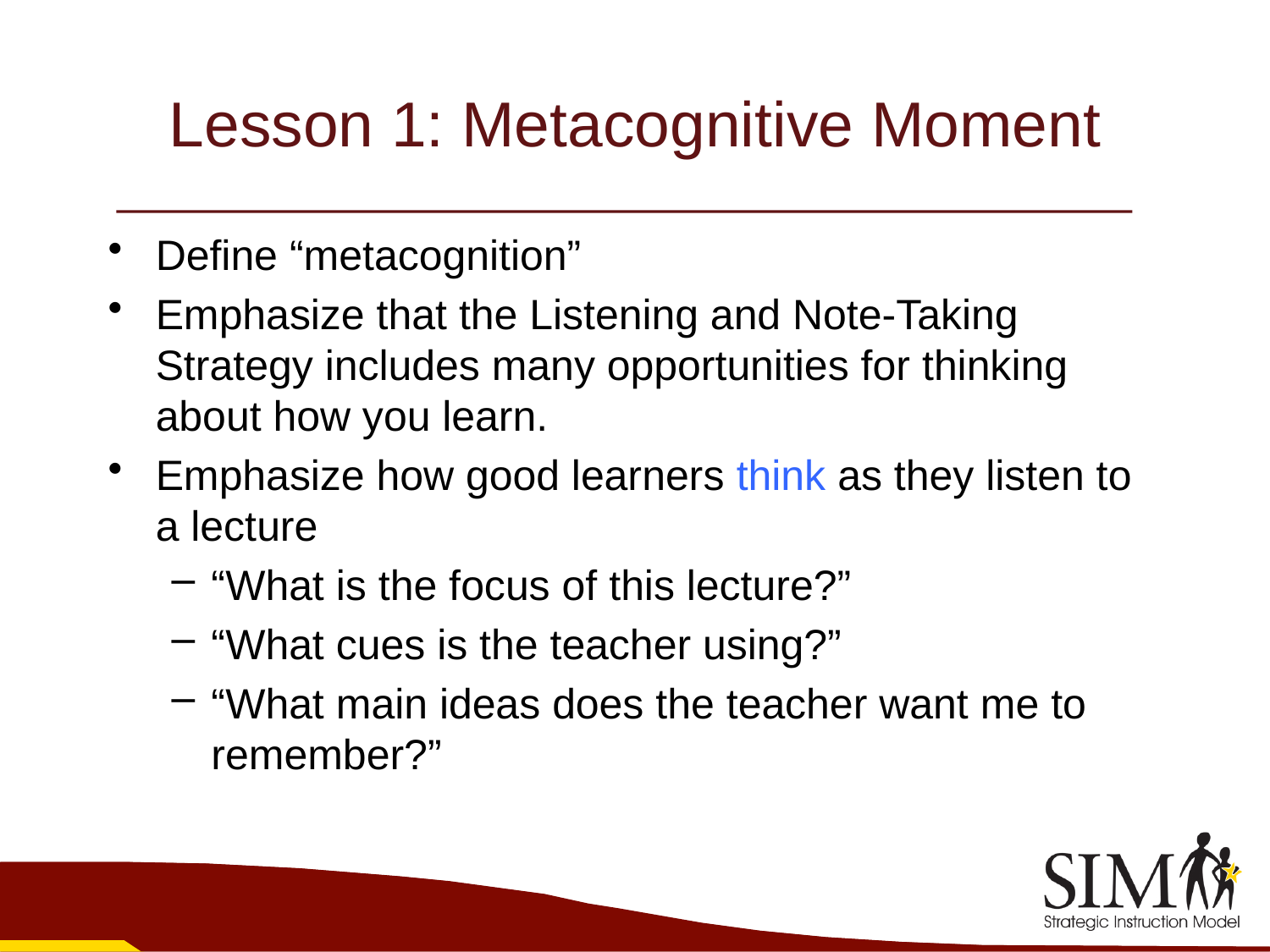

# Lesson 1: Metacognitive Moment
Define “metacognition”
Emphasize that the Listening and Note-Taking Strategy includes many opportunities for thinking about how you learn.
Emphasize how good learners think as they listen to a lecture
“What is the focus of this lecture?”
“What cues is the teacher using?”
“What main ideas does the teacher want me to remember?”